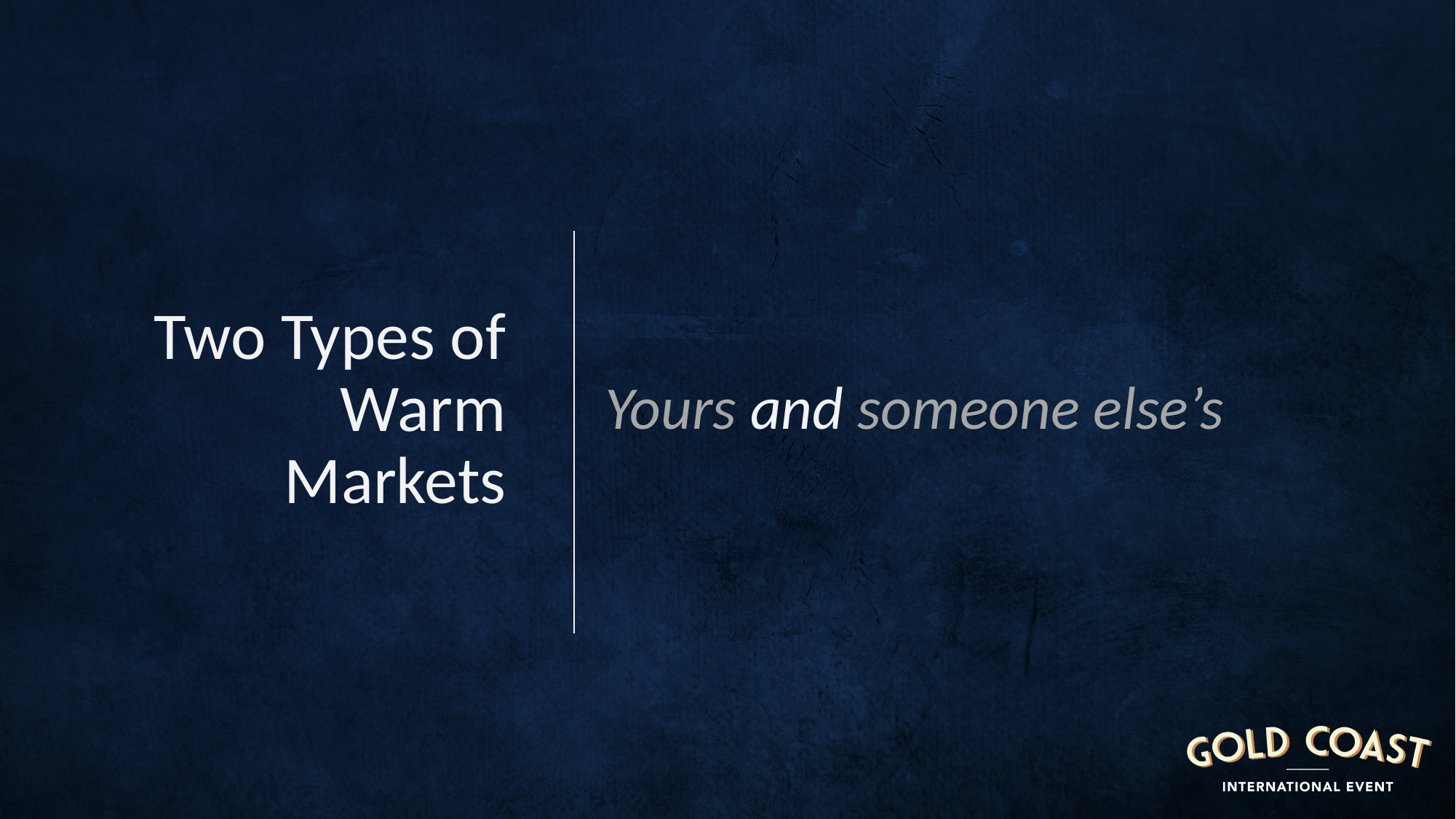

Two Types of Warm Markets
Yours and someone else’s